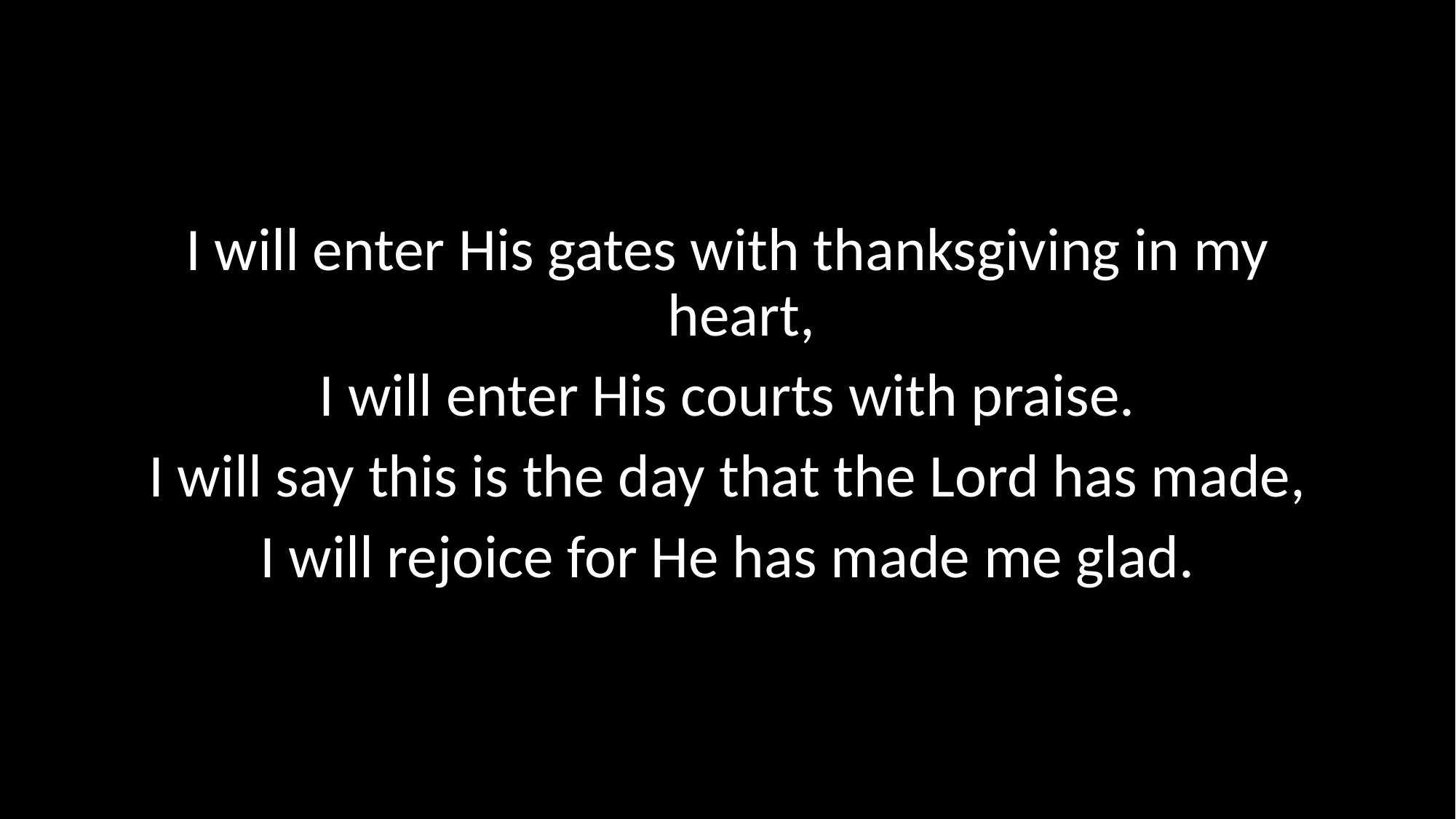

I will enter His gates with thanksgiving in my heart,
I will enter His courts with praise.
I will say this is the day that the Lord has made,
I will rejoice for He has made me glad.